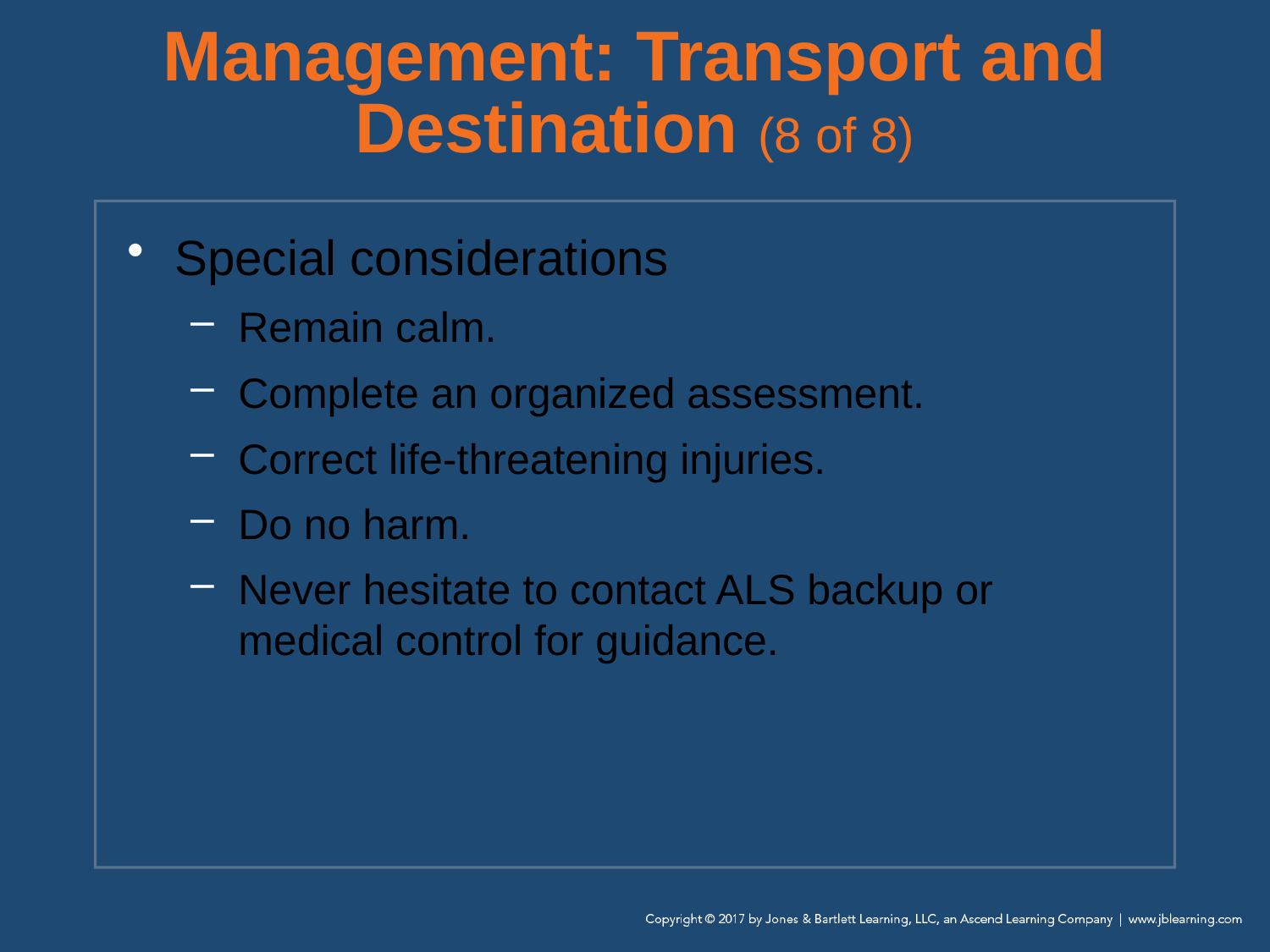

# Management: Transport and Destination (8 of 8)
Special considerations
Remain calm.
Complete an organized assessment.
Correct life-threatening injuries.
Do no harm.
Never hesitate to contact ALS backup or medical control for guidance.